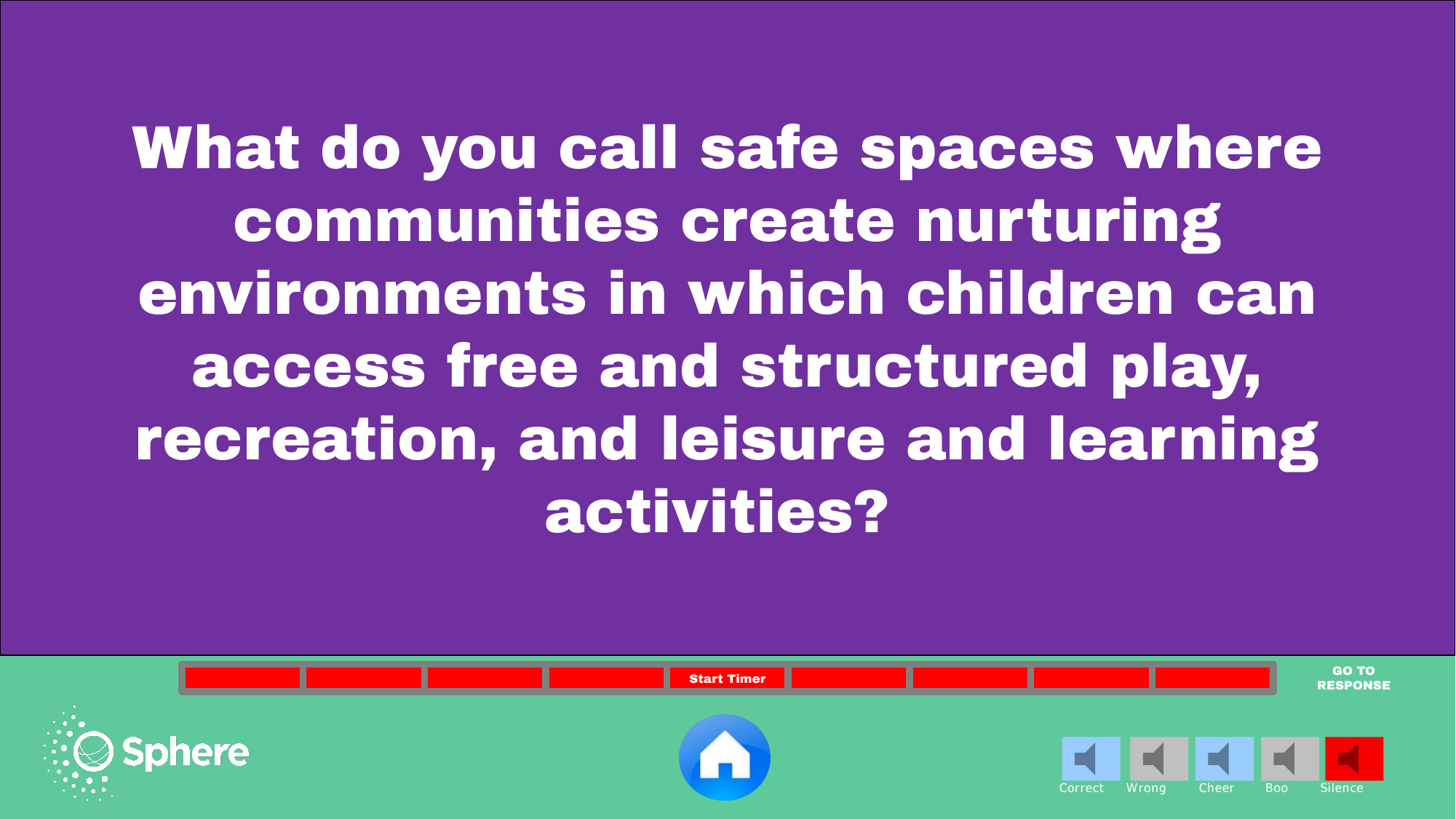

What do you call safe spaces where communities create nurturing environments in which children can access free and structured play, recreation, and leisure and learning activities?